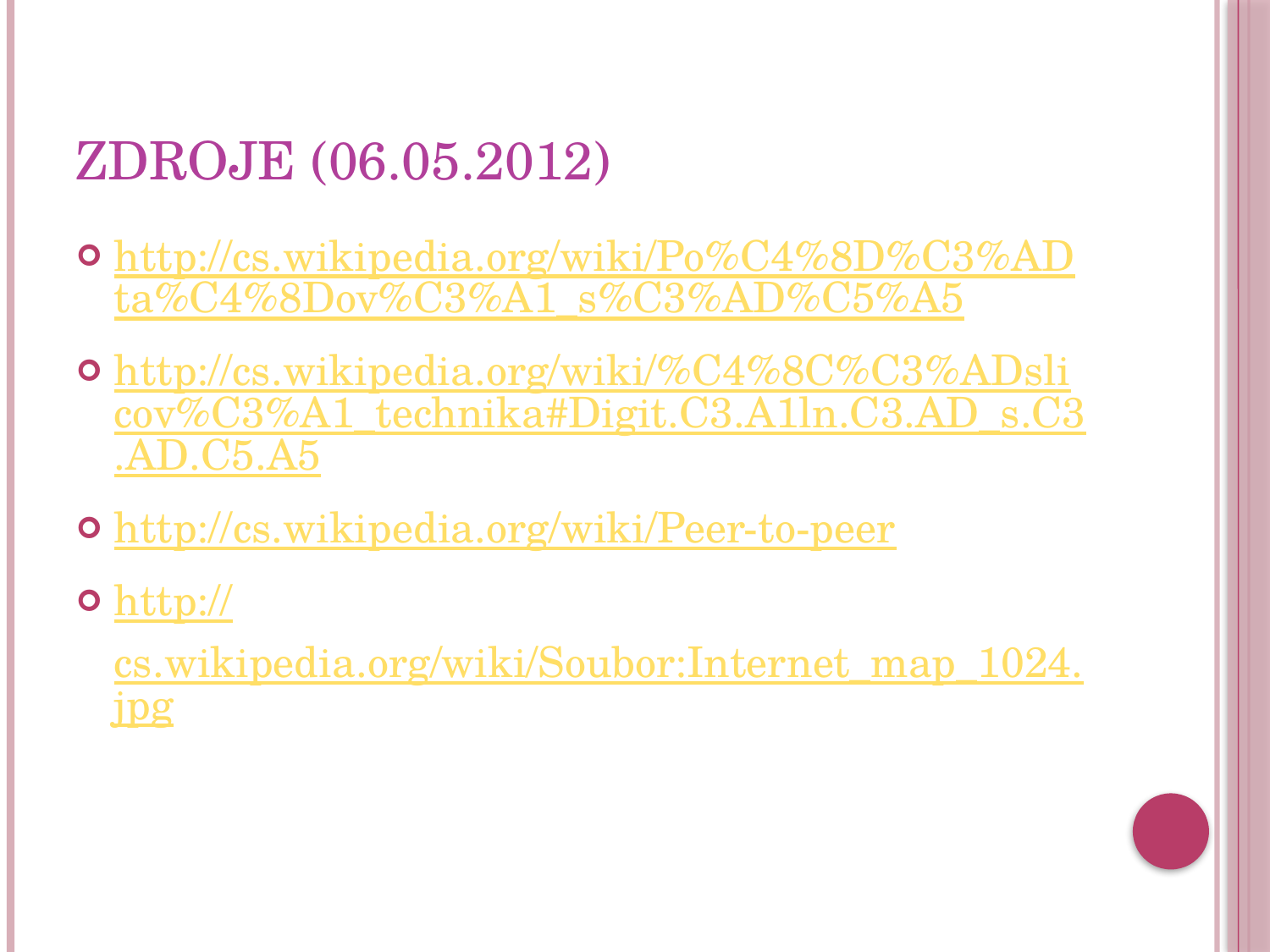

# Zdroje (06.05.2012)
http://cs.wikipedia.org/wiki/Po%C4%8D%C3%ADta%C4%8Dov%C3%A1_s%C3%AD%C5%A5
http://cs.wikipedia.org/wiki/%C4%8C%C3%ADslicov%C3%A1_technika#Digit.C3.A1ln.C3.AD_s.C3.AD.C5.A5
http://cs.wikipedia.org/wiki/Peer-to-peer
http://cs.wikipedia.org/wiki/Soubor:Internet_map_1024.jpg